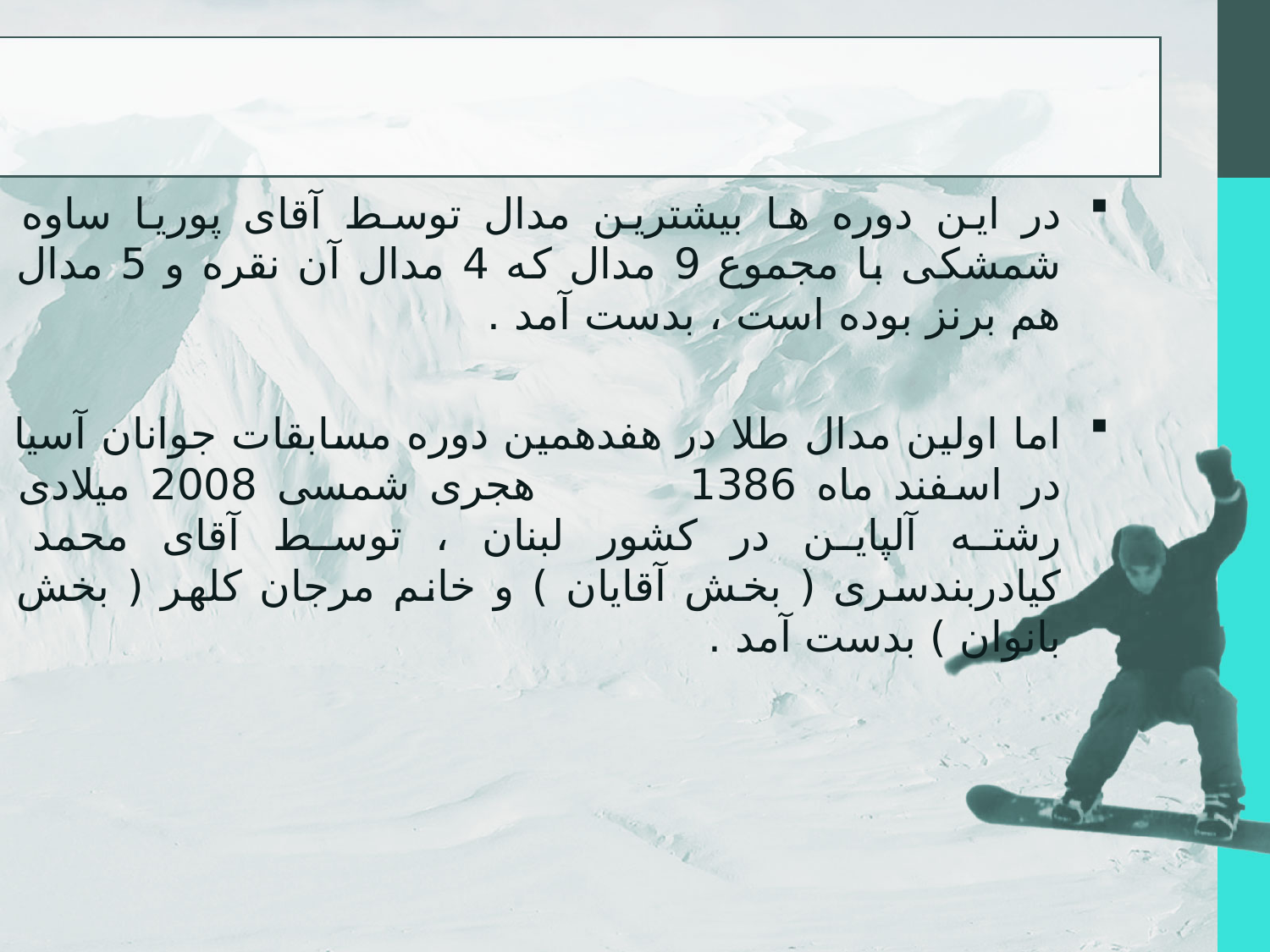

#
در این دوره ها بیشترین مدال توسط آقای پوریا ساوه شمشکی با مجموع 9 مدال که 4 مدال آن نقره و 5 مدال هم برنز بوده است ، بدست آمد .

اما اولین مدال طلا در هفدهمین دوره مسابقات جوانان آسیا در اسفند ماه 1386        هجری شمسی 2008 میلادی رشته آلپاین در کشور لبنان ، توسط آقای محمد کیادربندسری ( بخش آقایان ) و خانم مرجان کلهر ( بخش بانوان ) بدست آمد .